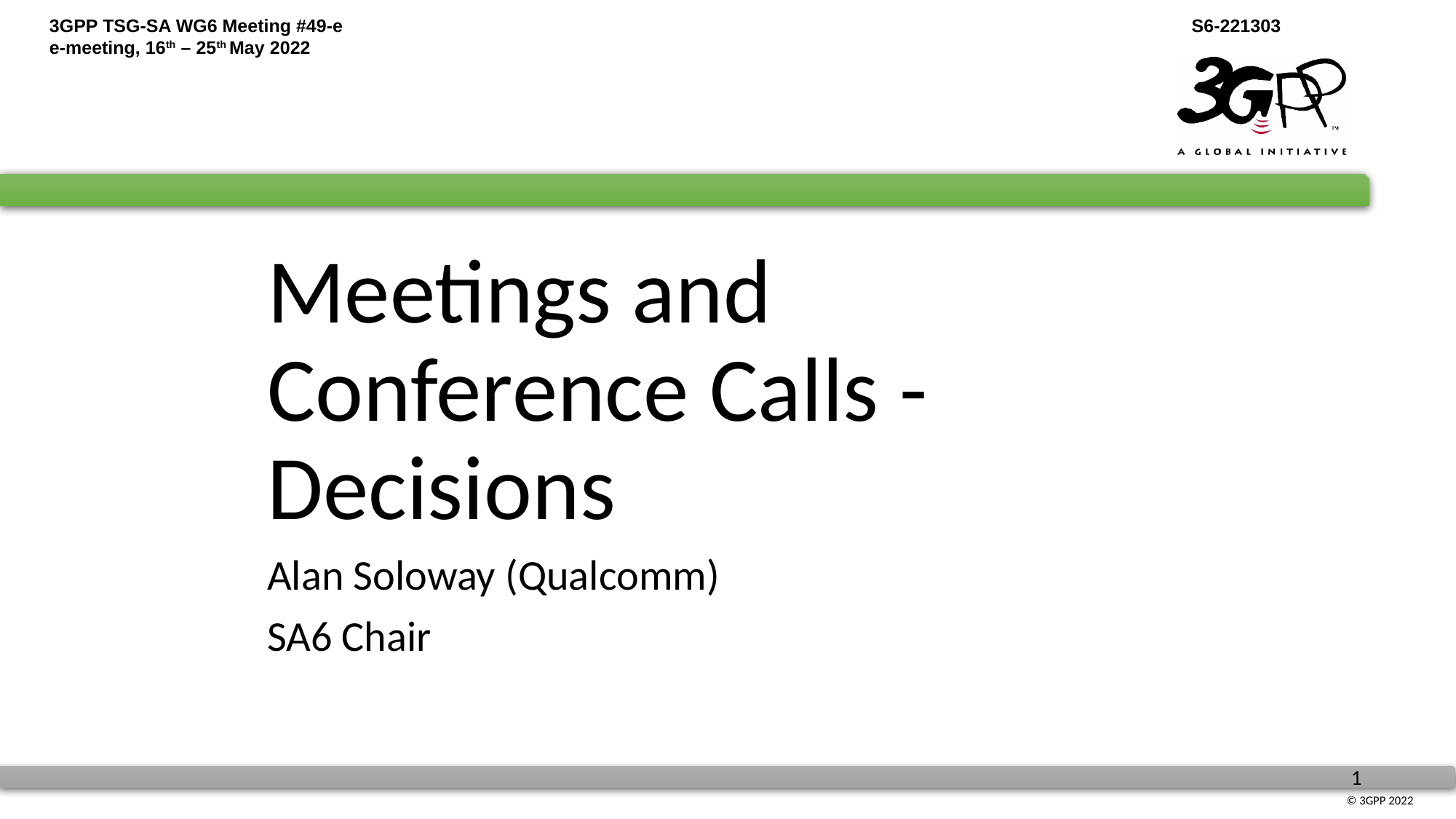

# Meetings and Conference Calls - Decisions
Alan Soloway (Qualcomm)
SA6 Chair